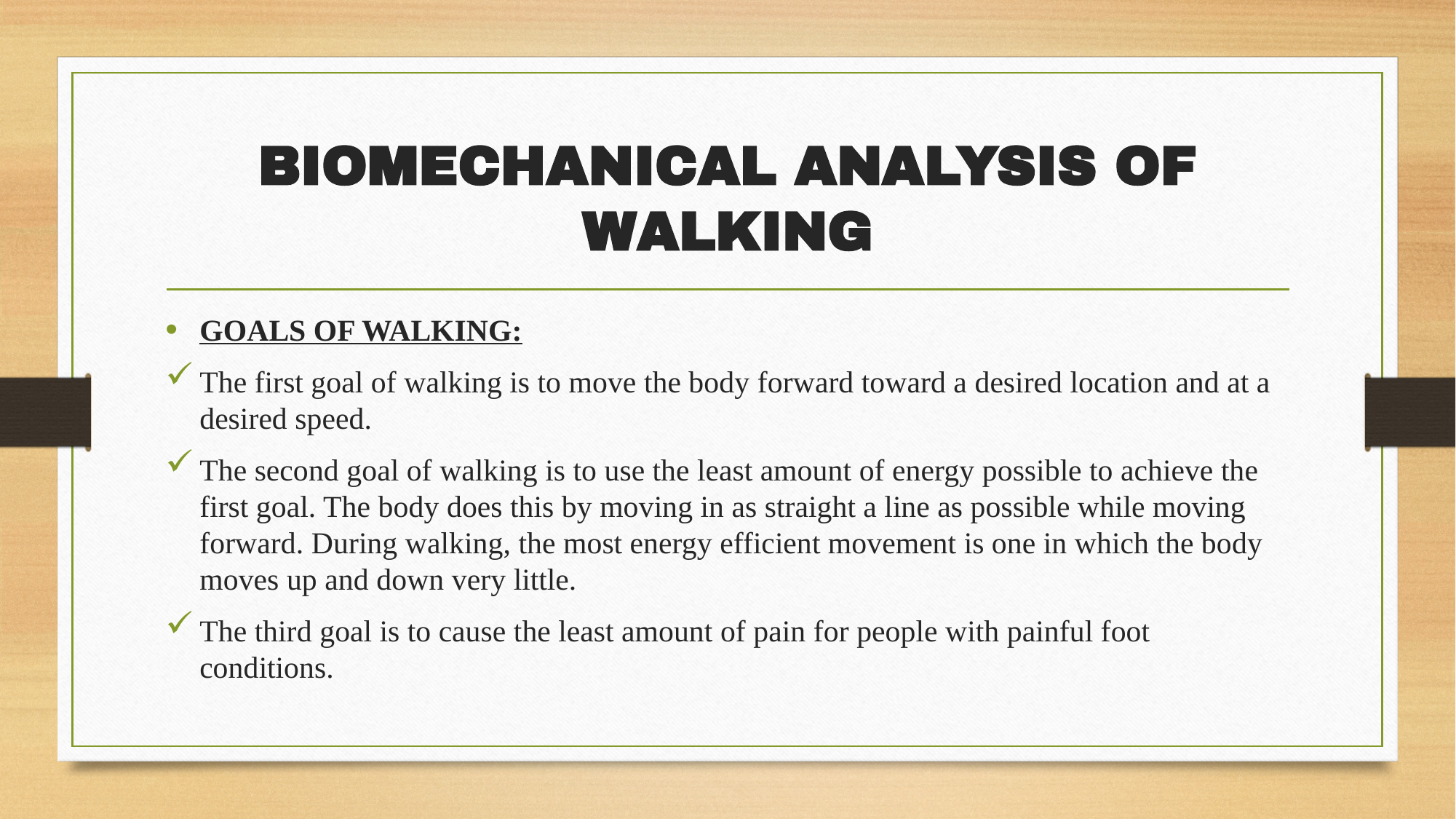

# BIOMECHANICAL ANALYSIS OF WALKING
GOALS OF WALKING:
The first goal of walking is to move the body forward toward a desired location and at a desired speed.
The second goal of walking is to use the least amount of energy possible to achieve the first goal. The body does this by moving in as straight a line as possible while moving forward. During walking, the most energy efficient movement is one in which the body moves up and down very little.
The third goal is to cause the least amount of pain for people with painful foot conditions.